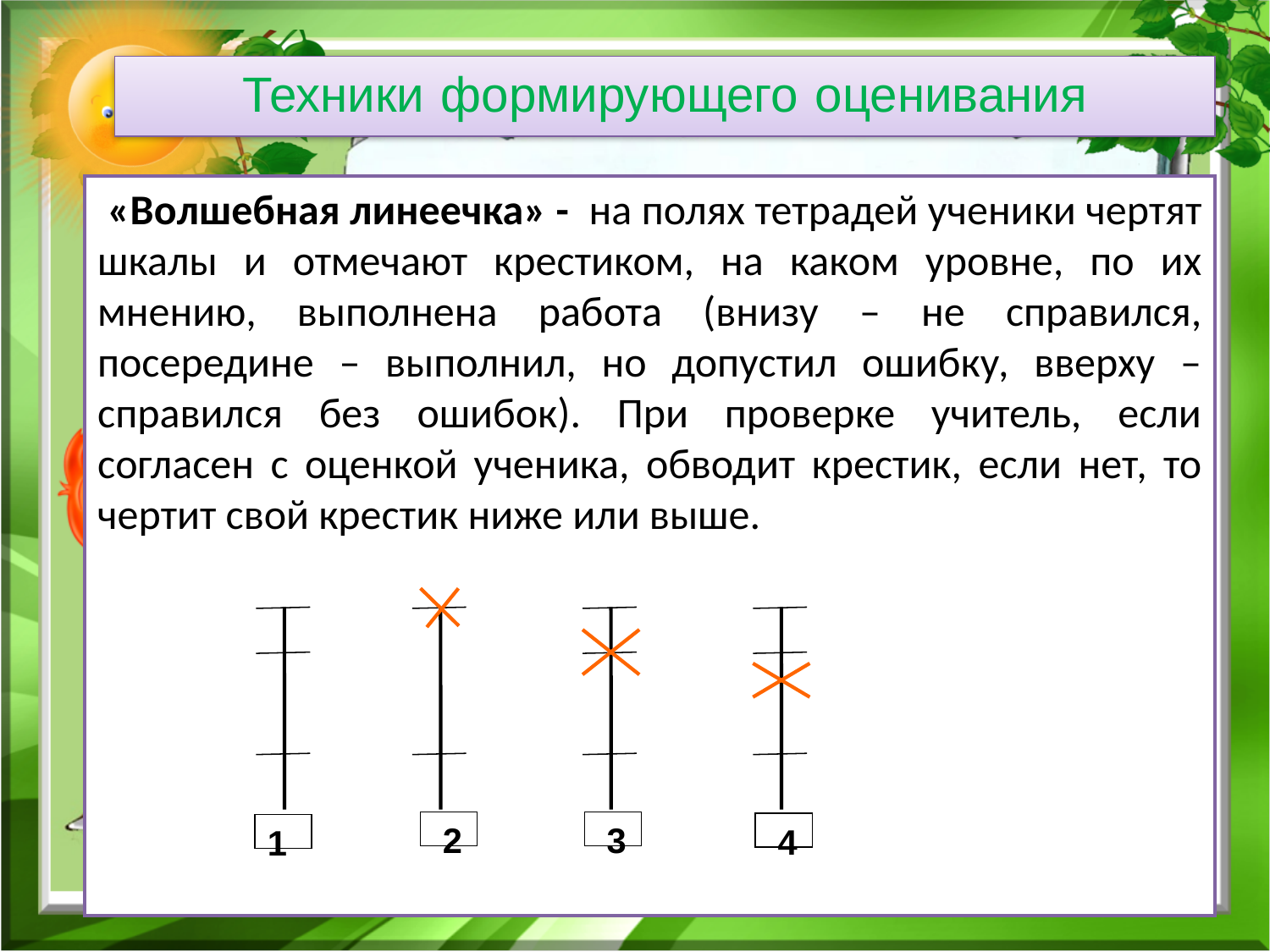

# Техники формирующего оценивания
 «Волшебная линеечка» -  на полях тетрадей ученики чертят шкалы и отмечают крестиком, на каком уровне, по их мнению, выполнена работа (внизу – не справился, посередине – выполнил, но допустил ошибку, вверху – справился без ошибок). При проверке учитель, если согласен с оценкой ученика, обводит крестик, если нет, то чертит свой крестик ниже или выше.

 2
 3
 4
1